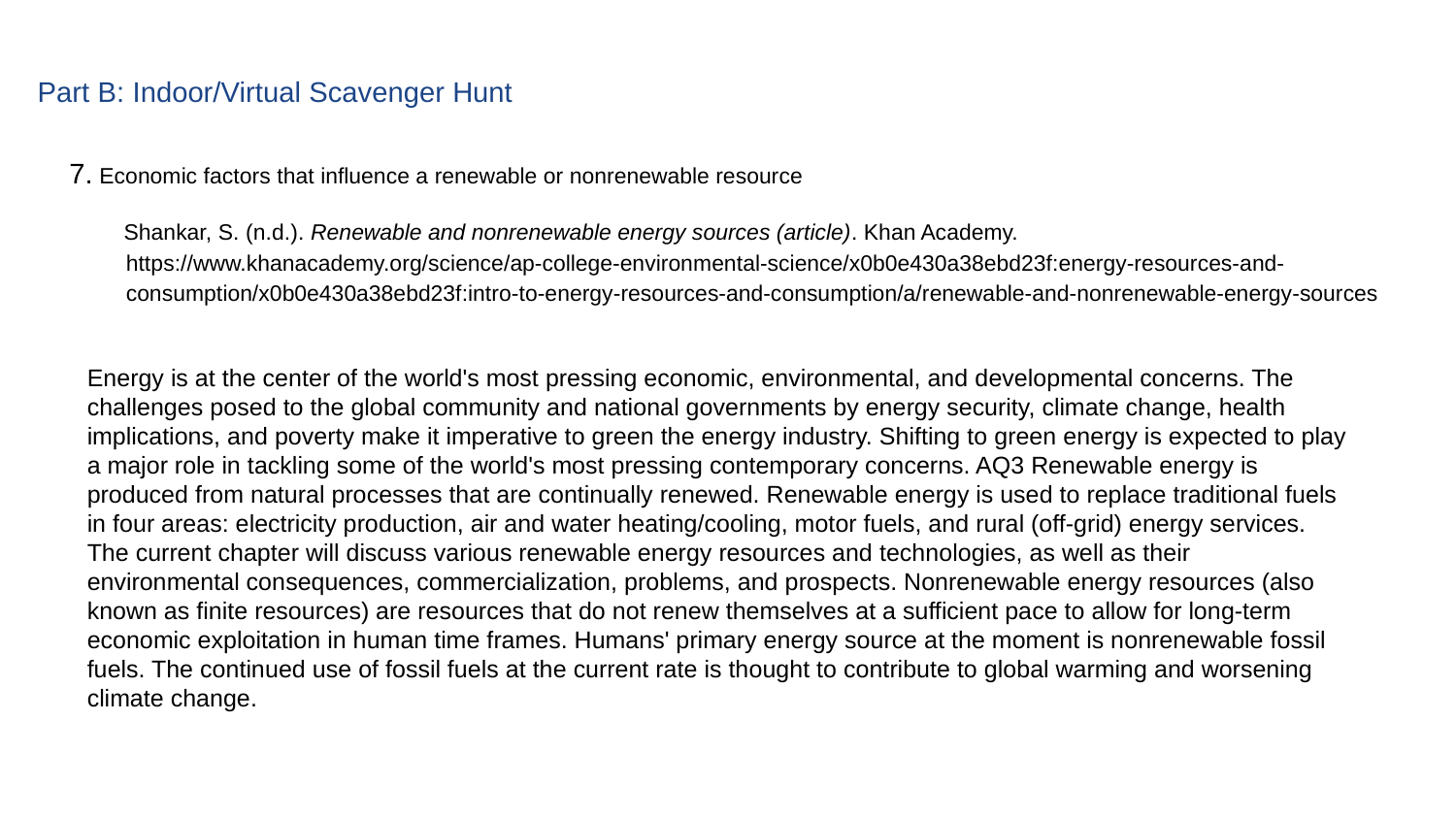

Part B: Indoor/Virtual Scavenger Hunt
7. Economic factors that influence a renewable or nonrenewable resource
Shankar, S. (n.d.). Renewable and nonrenewable energy sources (article). Khan Academy. https://www.khanacademy.org/science/ap-college-environmental-science/x0b0e430a38ebd23f:energy-resources-and-consumption/x0b0e430a38ebd23f:intro-to-energy-resources-and-consumption/a/renewable-and-nonrenewable-energy-sources

Energy is at the center of the world's most pressing economic, environmental, and developmental concerns. The challenges posed to the global community and national governments by energy security, climate change, health implications, and poverty make it imperative to green the energy industry. Shifting to green energy is expected to play a major role in tackling some of the world's most pressing contemporary concerns. AQ3 Renewable energy is produced from natural processes that are continually renewed. Renewable energy is used to replace traditional fuels in four areas: electricity production, air and water heating/cooling, motor fuels, and rural (off-grid) energy services. The current chapter will discuss various renewable energy resources and technologies, as well as their environmental consequences, commercialization, problems, and prospects. Nonrenewable energy resources (also known as finite resources) are resources that do not renew themselves at a sufficient pace to allow for long-term economic exploitation in human time frames. Humans' primary energy source at the moment is nonrenewable fossil fuels. The continued use of fossil fuels at the current rate is thought to contribute to global warming and worsening climate change.